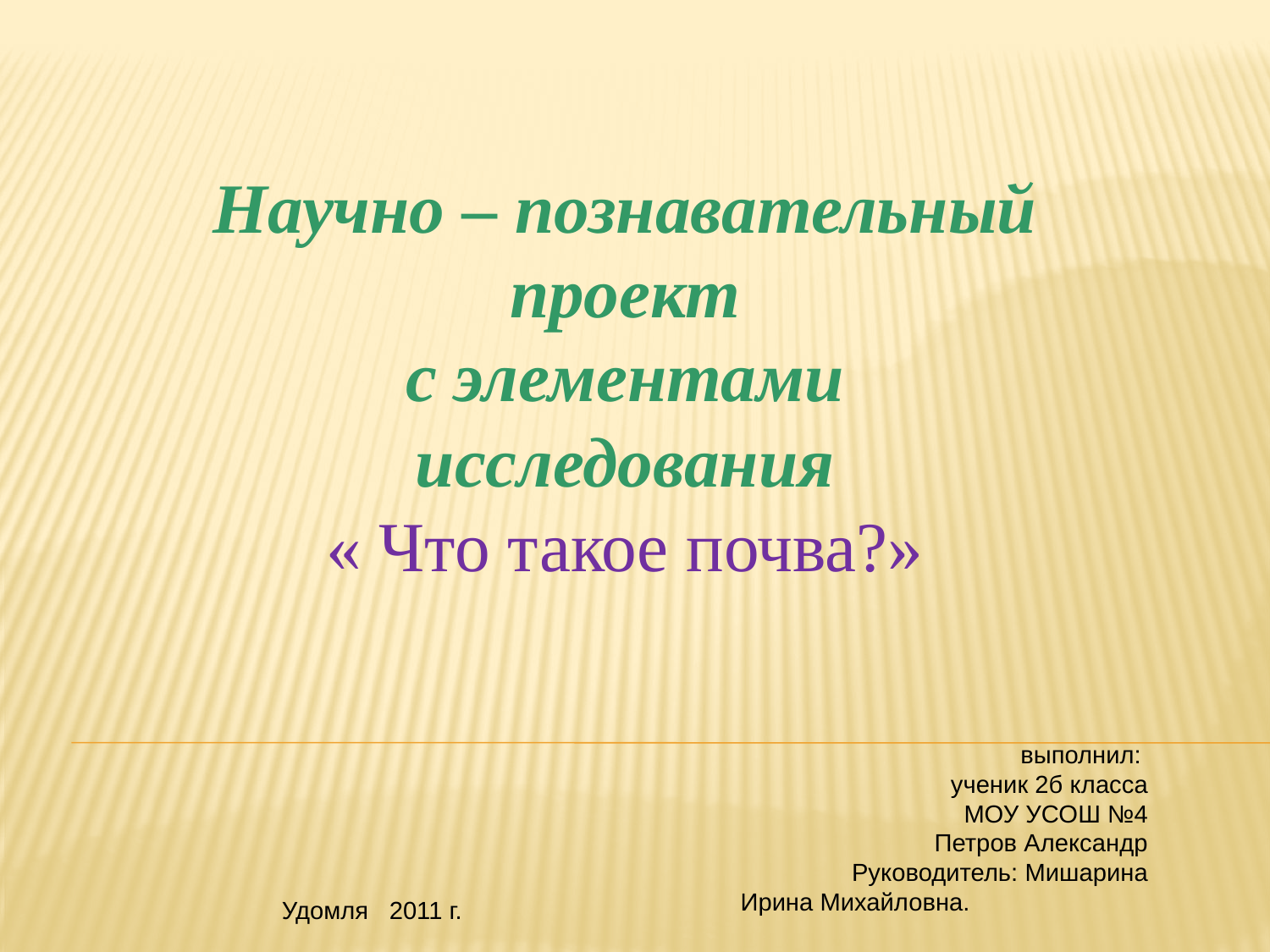

Научно – познавательный проект
с элементами исследования
« Что такое почва?»
выполнил:
ученик 2б класса
МОУ УСОШ №4
Петров Александр
      Руководитель: Мишарина Ирина Михайловна.

Удомля   2011 г.